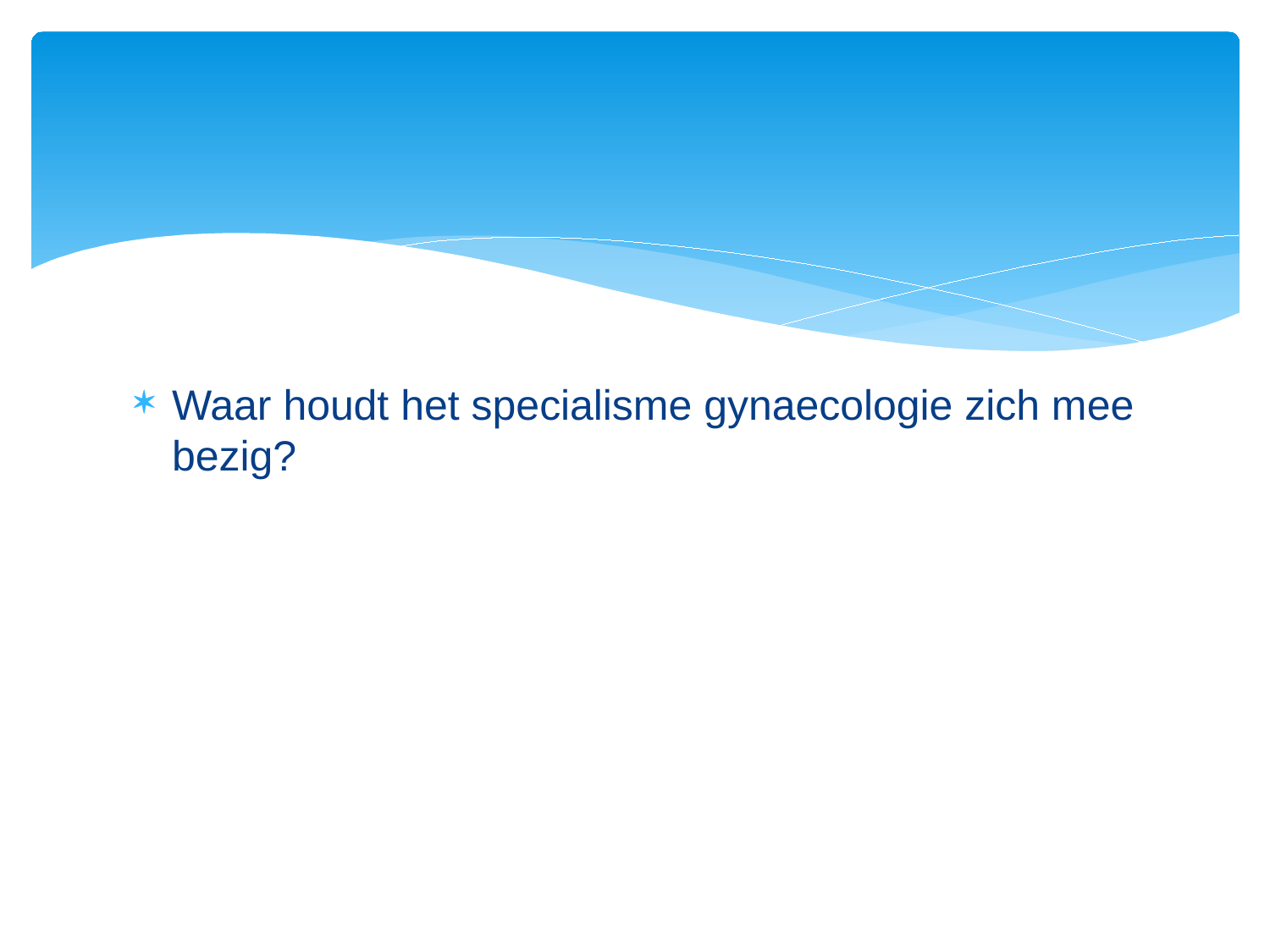

#
Waar houdt het specialisme gynaecologie zich mee bezig?